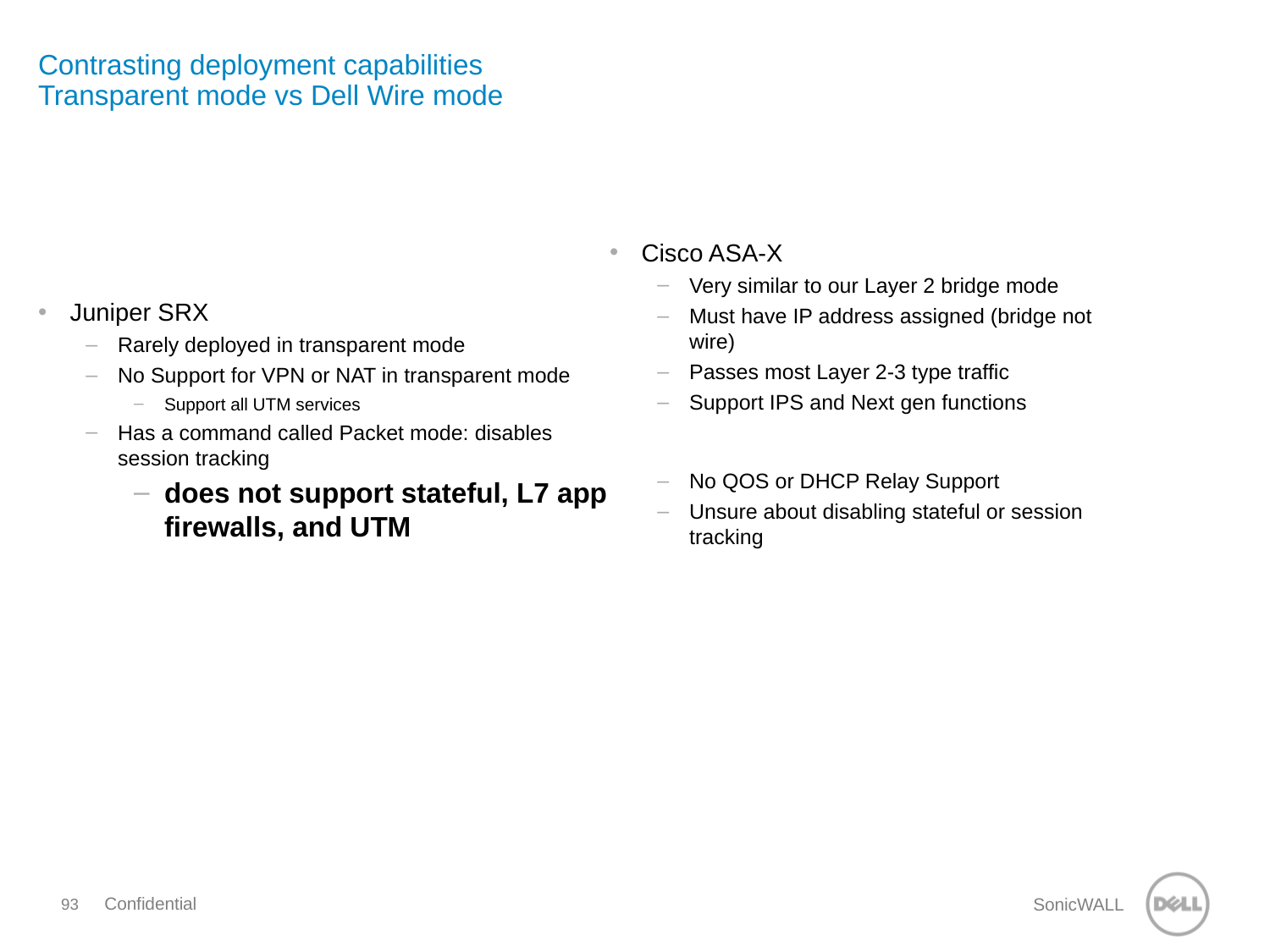

# Contrasting deployment capabilities Transparent mode vs Dell Wire mode
Cisco ASA-X
Very similar to our Layer 2 bridge mode
Must have IP address assigned (bridge not wire)
Passes most Layer 2-3 type traffic
Support IPS and Next gen functions

No QOS or DHCP Relay Support
Unsure about disabling stateful or session tracking

Juniper SRX
Rarely deployed in transparent mode
No Support for VPN or NAT in transparent mode
Support all UTM services
Has a command called Packet mode: disables session tracking
does not support stateful, L7 app firewalls, and UTM